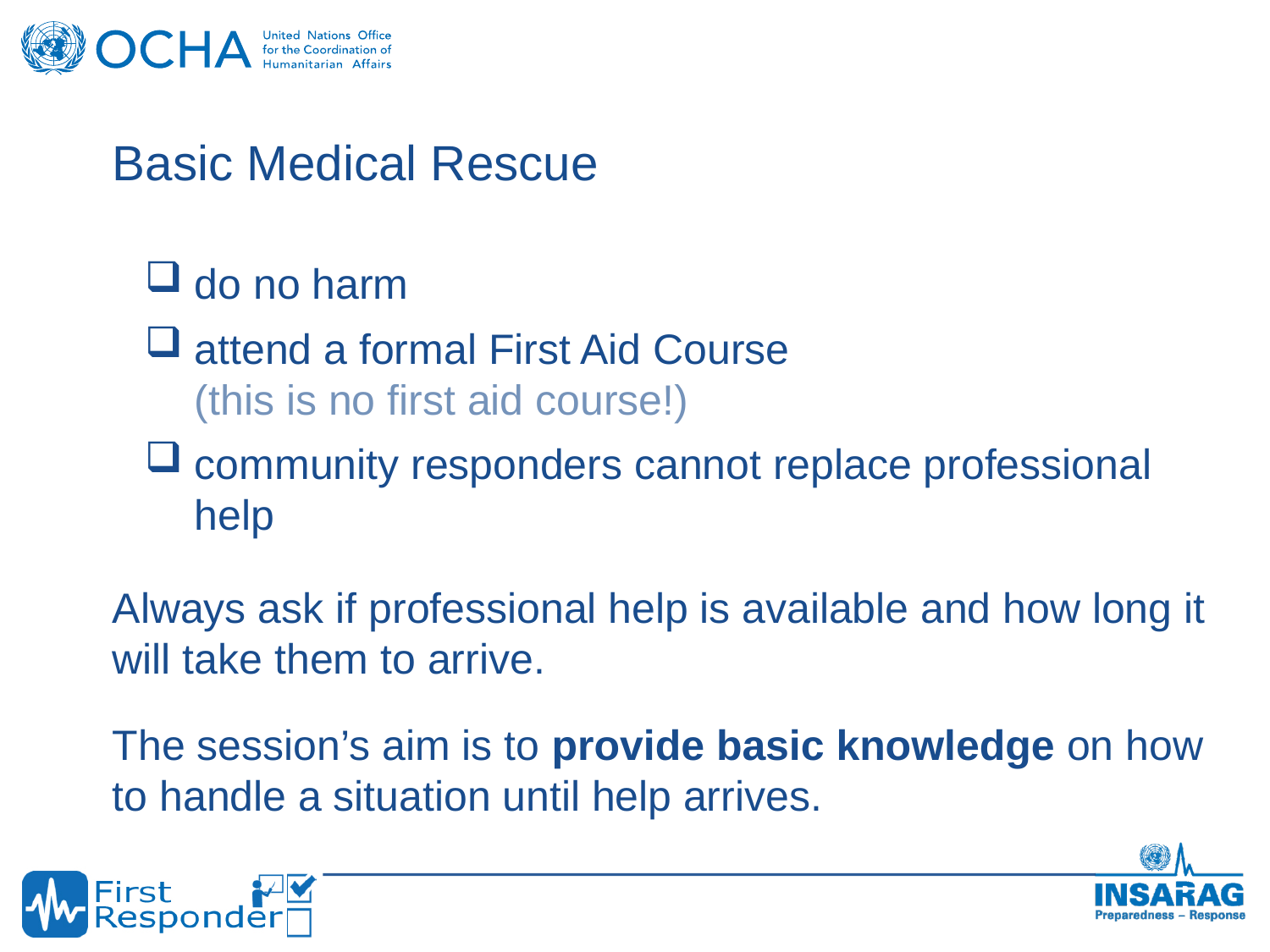

Basic Medical Rescue
do no harm
attend a formal First Aid Course
(this is no first aid course!)
community responders cannot replace professional help
Always ask if professional help is available and how long it will take them to arrive.
The session’s aim is to provide basic knowledge on how to handle a situation until help arrives.